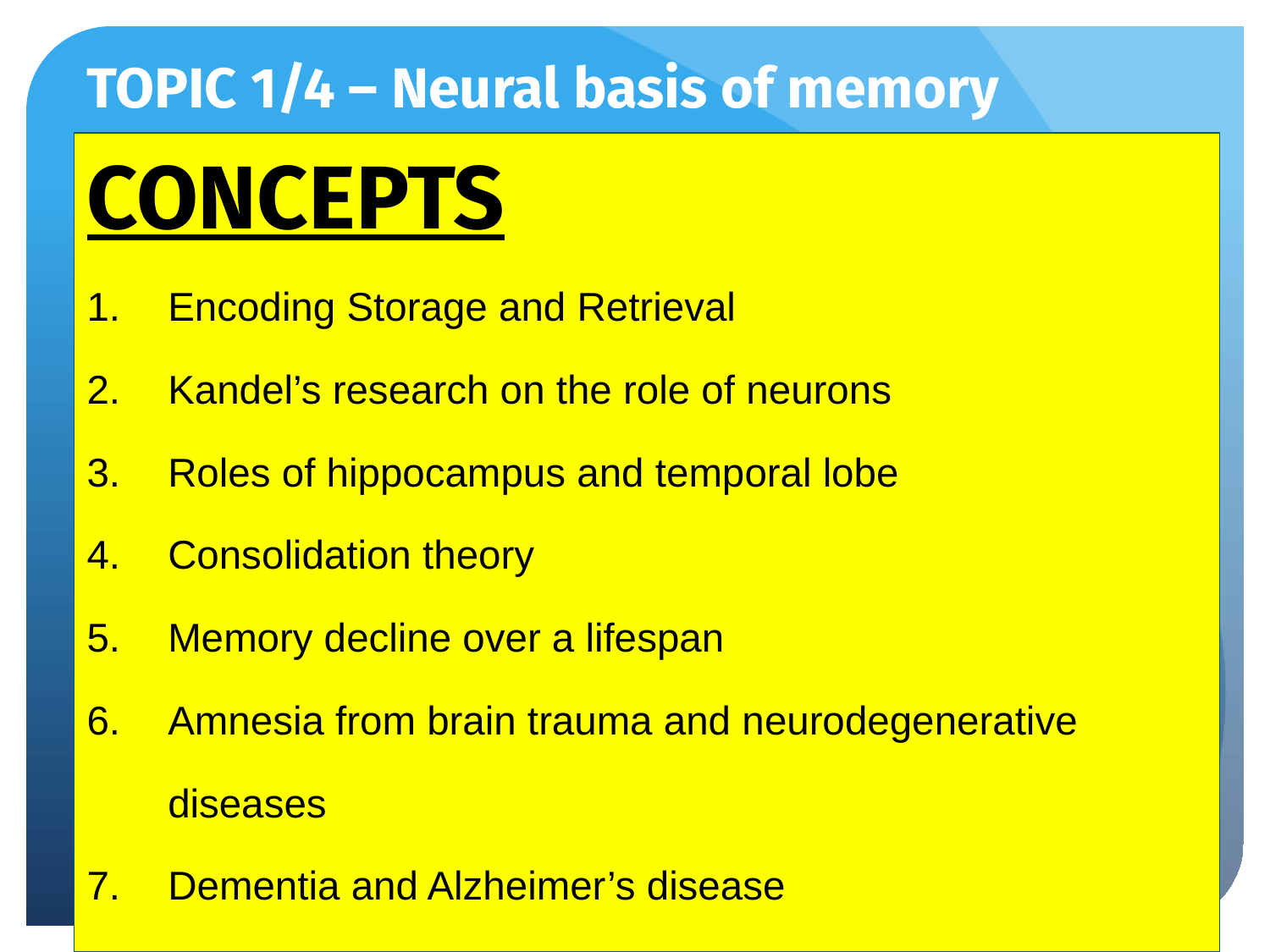

# TOPIC 1/4 – Neural basis of memory

CONCEPTS
 Encoding Storage and Retrieval
 Kandel’s research on the role of neurons
 Roles of hippocampus and temporal lobe
 Consolidation theory
 Memory decline over a lifespan
 Amnesia from brain trauma and neurodegenerative
	 diseases
7.	 Dementia and Alzheimer’s disease